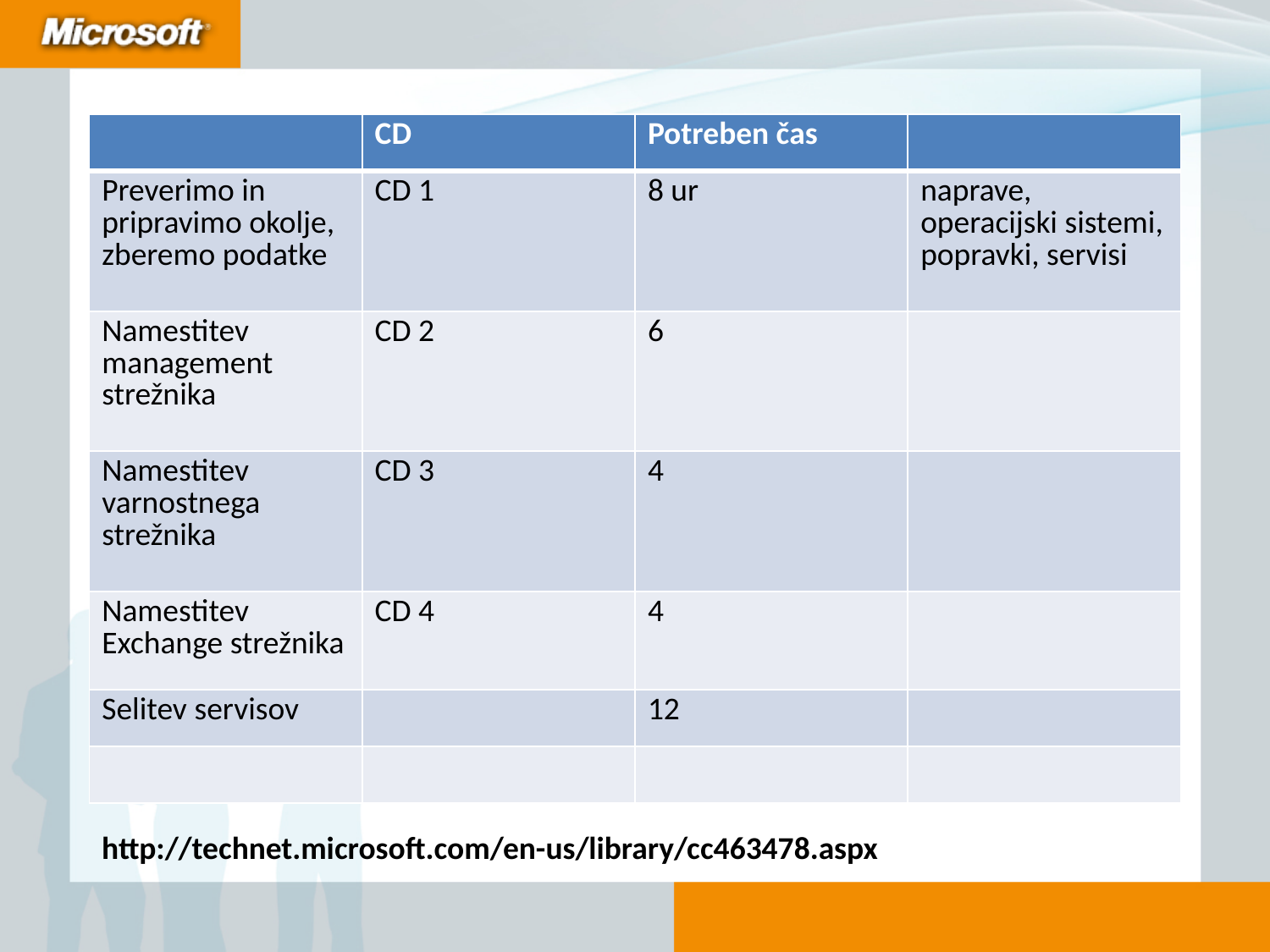

|  | CD | Potreben čas |  |
| --- | --- | --- | --- |
| Preverimo in pripravimo okolje, zberemo podatke | CD 1 | 8 ur | naprave, operacijski sistemi, popravki, servisi |
| Namestitev management strežnika | CD 2 | 6 |  |
| Namestitev varnostnega strežnika | CD 3 | 4 |  |
| Namestitev Exchange strežnika | CD 4 | 4 |  |
| Selitev servisov |  | 12 |  |
|  |  |  |  |
http://technet.microsoft.com/en-us/library/cc463478.aspx